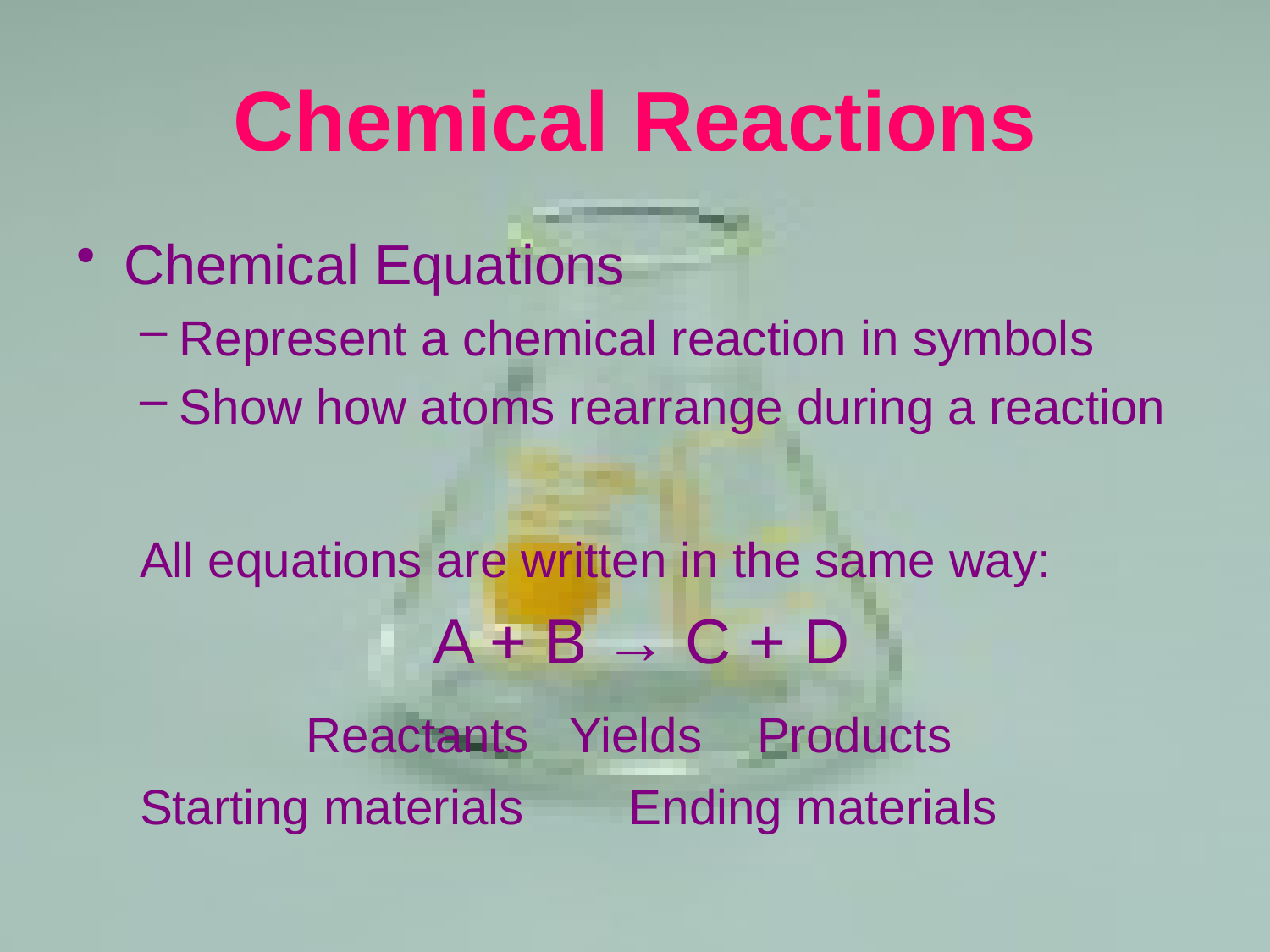

# Chemical Reactions
Chemical Equations
Represent a chemical reaction in symbols
Show how atoms rearrange during a reaction

All equations are written in the same way:
			A + B → C + D
		Reactants   Yields    Products
Starting materials	     Ending materials